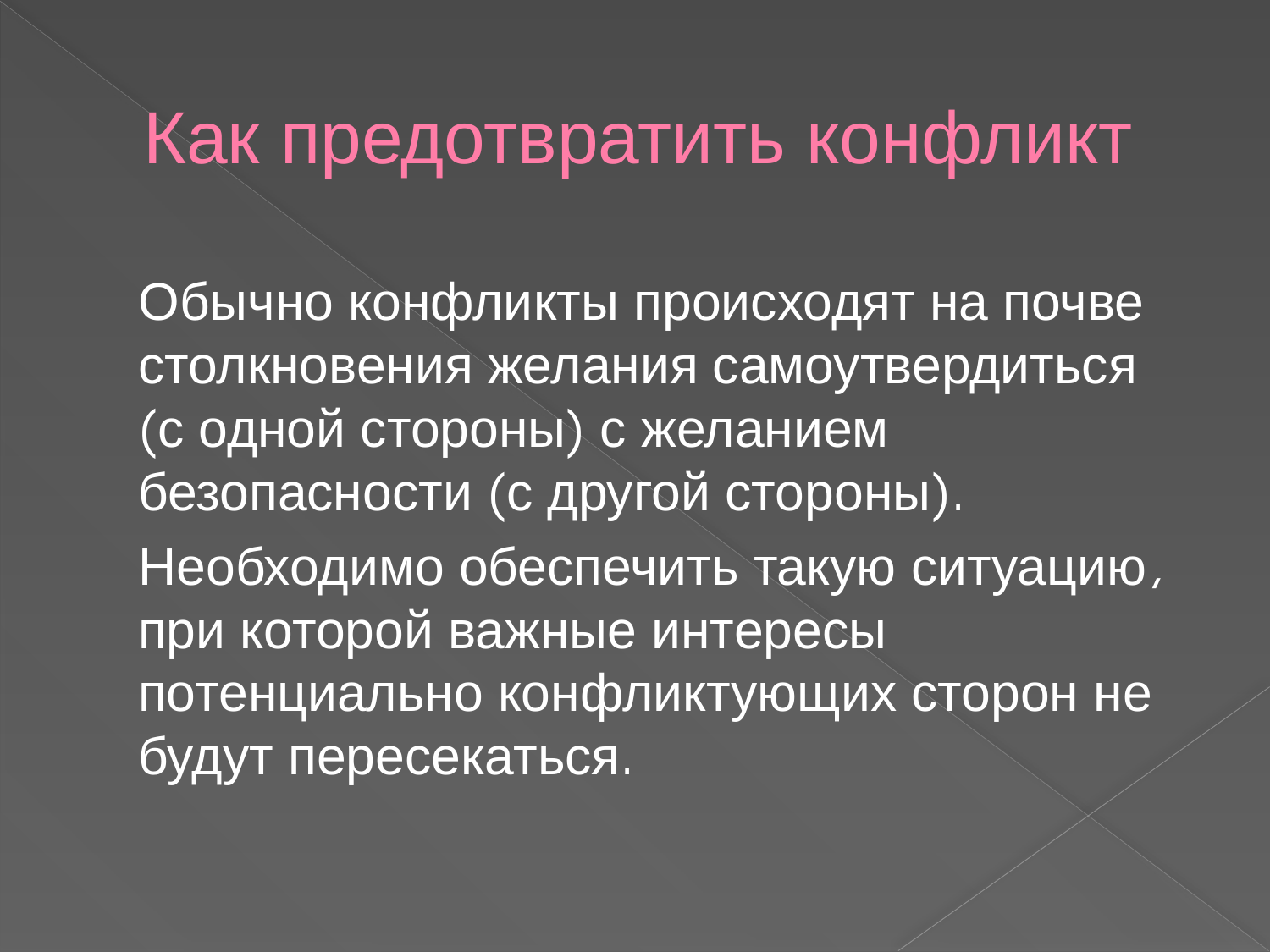

# Как предотвратить конфликт
Обычно конфликты происходят на почве столкновения желания самоутвердиться (с одной стороны) с желанием безопасности (с другой стороны).
Необходимо обеспечить такую ситуацию, при которой важные интересы потенциально конфликтующих сторон не будут пересекаться.